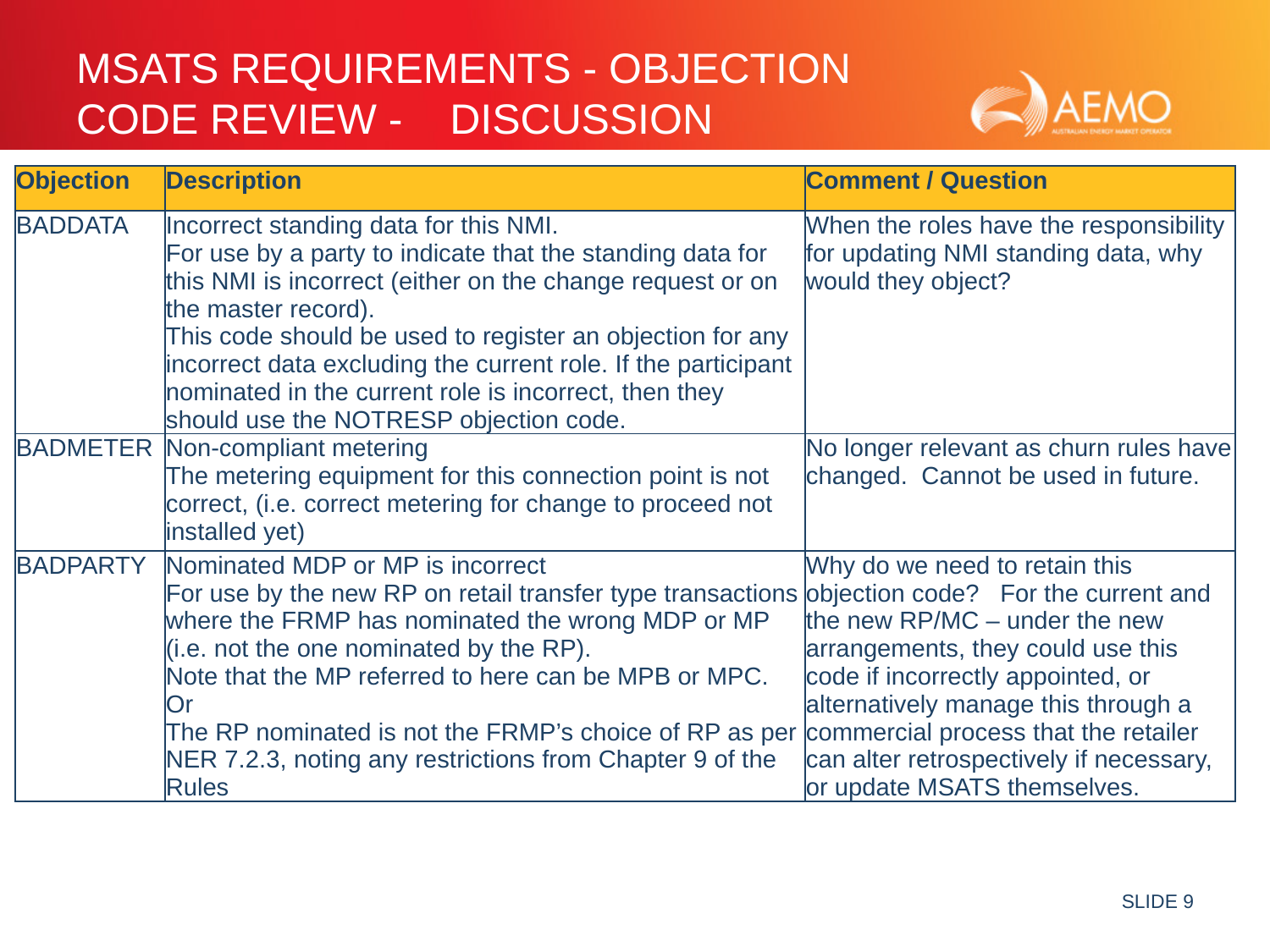

# MSATS Requirements - Objection Code Review -    discussion
| Objection | Description | Comment / Question |
| --- | --- | --- |
| BADDATA | Incorrect standing data for this NMI. For use by a party to indicate that the standing data for this NMI is incorrect (either on the change request or on the master record). This code should be used to register an objection for any incorrect data excluding the current role. If the participant nominated in the current role is incorrect, then they should use the NOTRESP objection code. | When the roles have the responsibility for updating NMI standing data, why would they object? |
| BADMETER | Non-compliant metering The metering equipment for this connection point is not correct, (i.e. correct metering for change to proceed not installed yet) | No longer relevant as churn rules have changed. Cannot be used in future. |
| BADPARTY | Nominated MDP or MP is incorrect For use by the new RP on retail transfer type transactions where the FRMP has nominated the wrong MDP or MP (i.e. not the one nominated by the RP). Note that the MP referred to here can be MPB or MPC. Or The RP nominated is not the FRMP’s choice of RP as per NER 7.2.3, noting any restrictions from Chapter 9 of the Rules | Why do we need to retain this objection code? For the current and the new RP/MC – under the new arrangements, they could use this code if incorrectly appointed, or alternatively manage this through a commercial process that the retailer can alter retrospectively if necessary, or update MSATS themselves. |